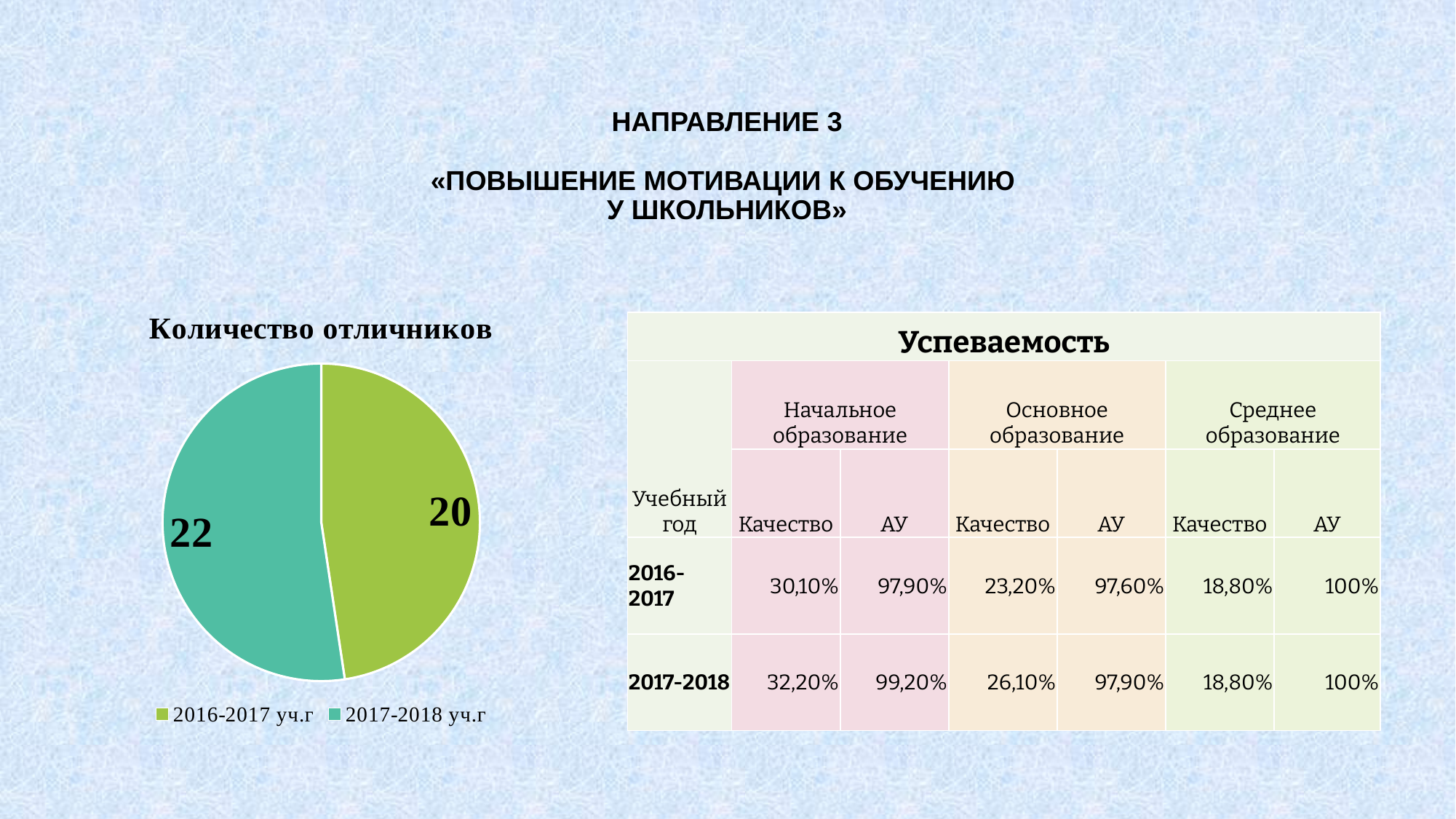

# направление 3 «Повышение мотивации к обучению у школьников»

### Chart: Количество отличников

| Category |  |
|---|---|
| 2016-2017 уч.г | 20.0 |
| 2017-2018 уч.г | 22.0 |
| Успеваемость |  |  |  |  |  |  |
| --- | --- | --- | --- | --- | --- | --- |
| Учебный год | Начальное образование |  | Основное образование |  | Среднее образование |  |
|  | Качество | АУ | Качество | АУ | Качество | АУ |
| 2016-2017 | 30,10% | 97,90% | 23,20% | 97,60% | 18,80% | 100% |
| 2017-2018 | 32,20% | 99,20% | 26,10% | 97,90% | 18,80% | 100% |